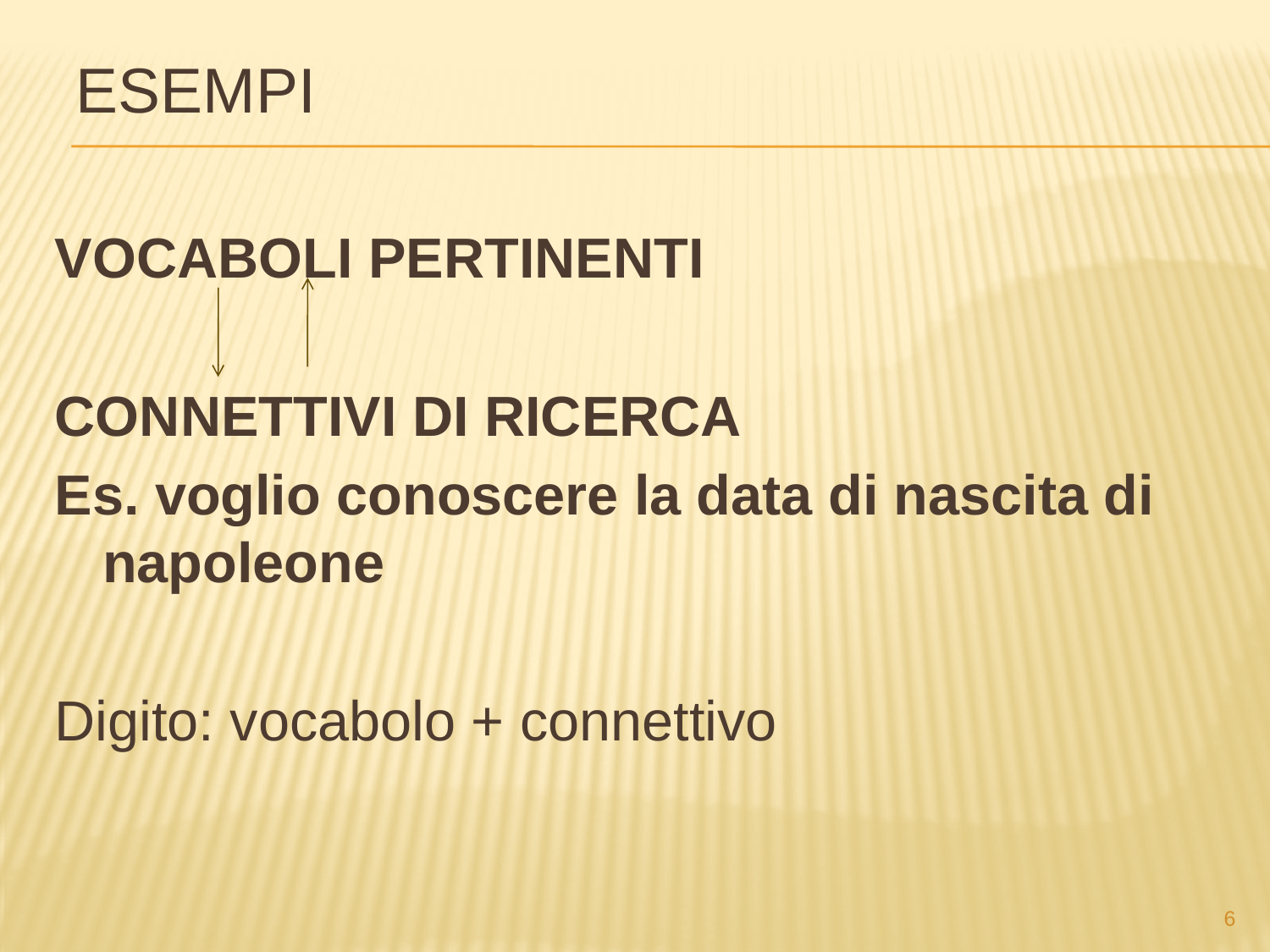

# ESEMPI
VOCABOLI PERTINENTI

CONNETTIVI DI RICERCA
Es. voglio conoscere la data di nascita di napoleone

Digito: vocabolo + connettivo
6